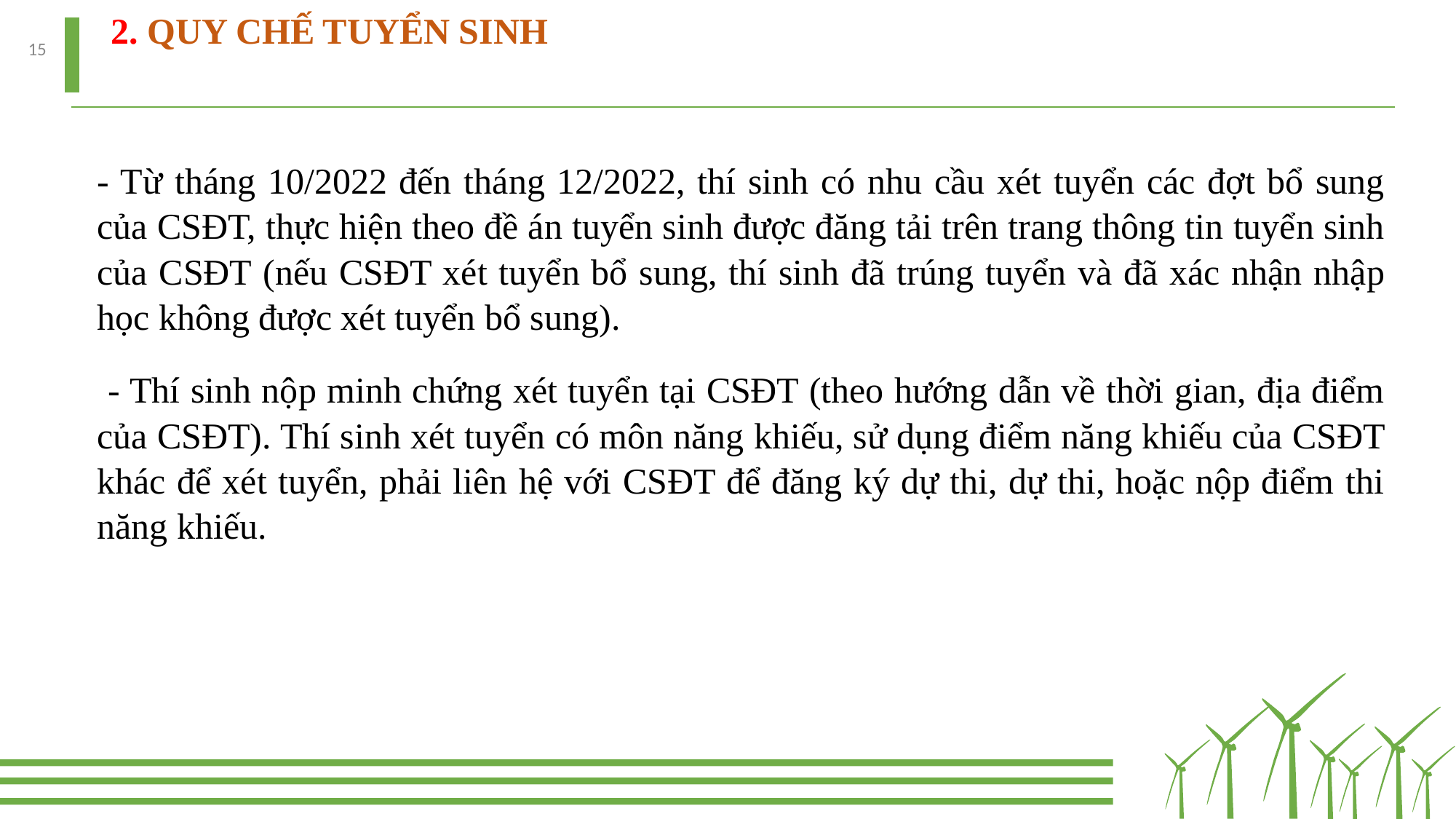

# 2. QUY CHẾ TUYỂN SINH
15
- Từ tháng 10/2022 đến tháng 12/2022, thí sinh có nhu cầu xét tuyển các đợt bổ sung của CSĐT, thực hiện theo đề án tuyển sinh được đăng tải trên trang thông tin tuyển sinh của CSĐT (nếu CSĐT xét tuyển bổ sung, thí sinh đã trúng tuyển và đã xác nhận nhập học không được xét tuyển bổ sung).
 - Thí sinh nộp minh chứng xét tuyển tại CSĐT (theo hướng dẫn về thời gian, địa điểm của CSĐT). Thí sinh xét tuyển có môn năng khiếu, sử dụng điểm năng khiếu của CSĐT khác để xét tuyển, phải liên hệ với CSĐT để đăng ký dự thi, dự thi, hoặc nộp điểm thi năng khiếu.